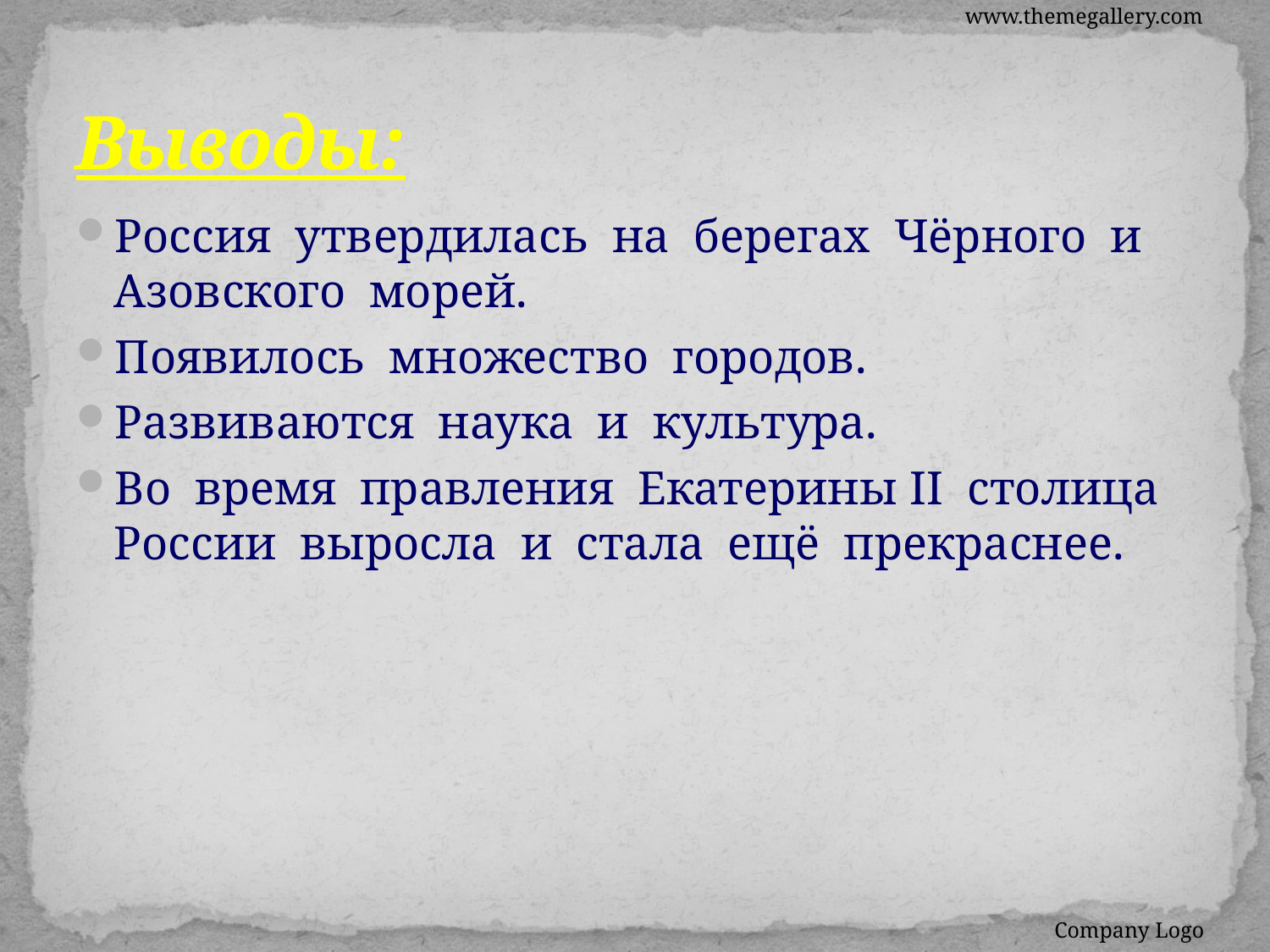

www.themegallery.com
# Выводы:
Россия  утвердилась  на  берегах  Чёрного  и  Азовского  морей.
Появилось  множество  городов.
Развиваются  наука  и  культура.
Во  время  правления  Екатерины II  столица  России  выросла  и  стала  ещё  прекраснее.
Company Logo